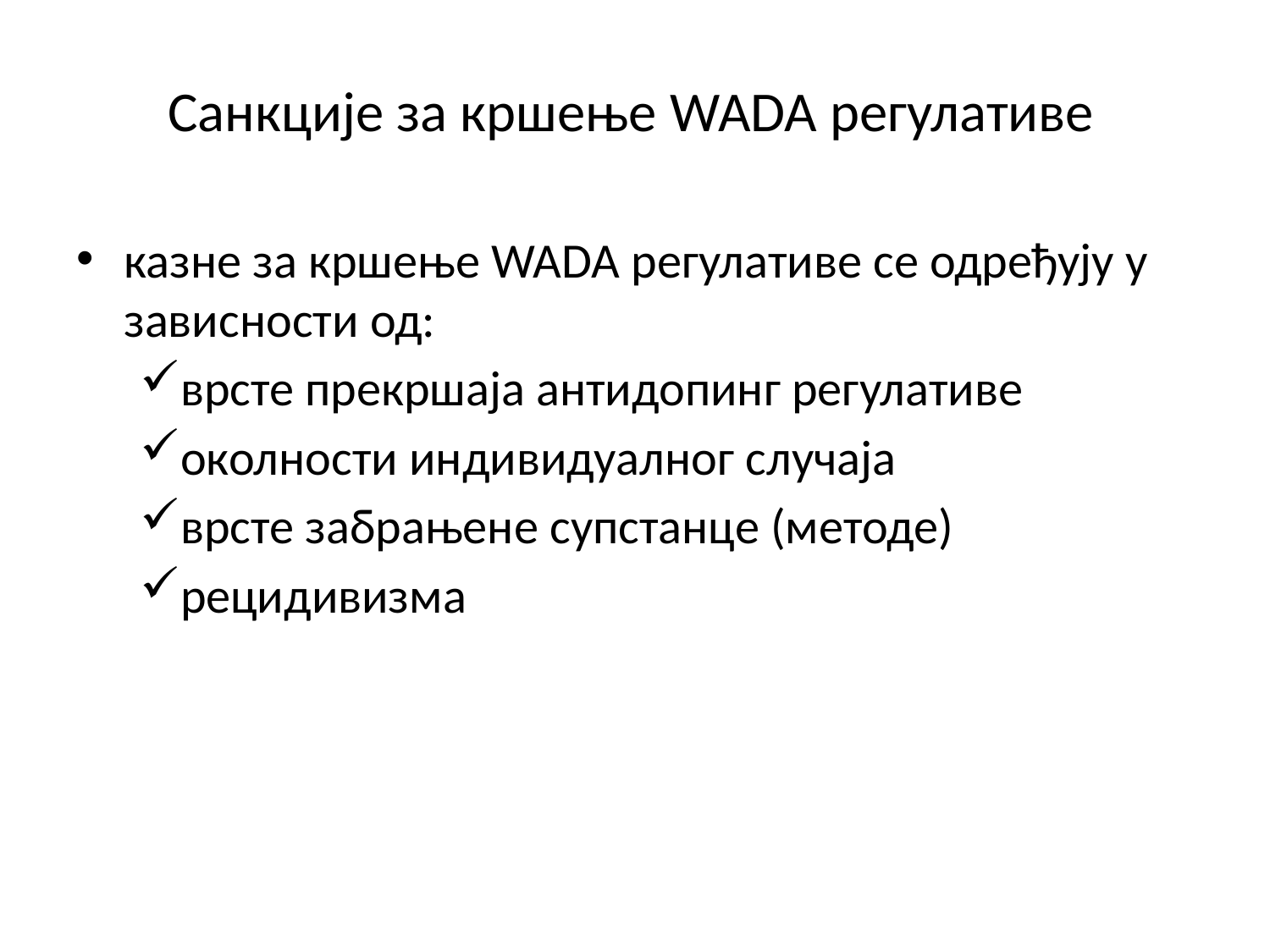

# Санкције за кршење WADA регулативе
казне за кршење WADA регулативе се одређују у зависности од:
врсте прекршаја антидопинг регулативе
околности индивидуалног случаја
врсте забрањене супстанце (методе)
рецидивизма